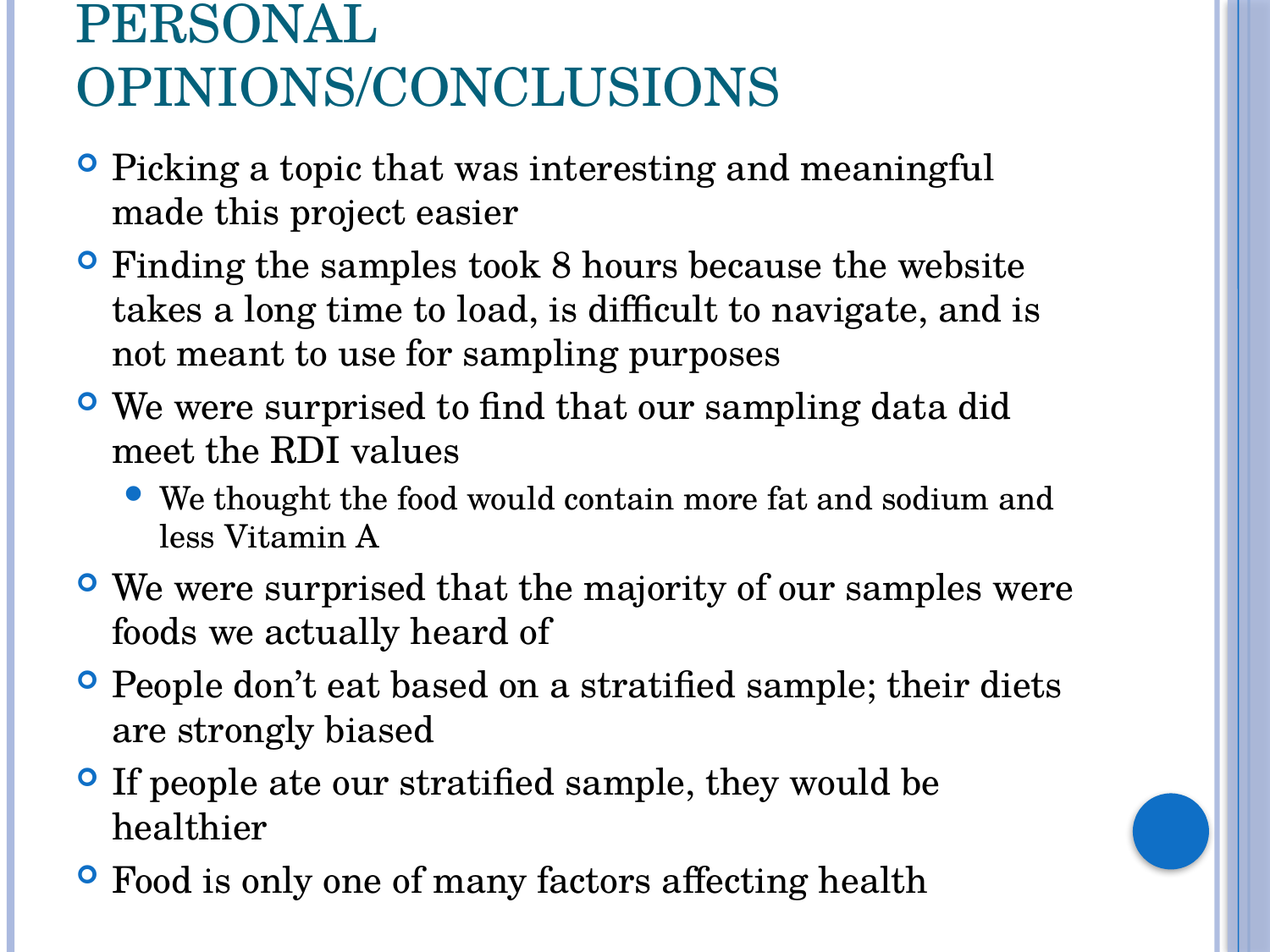

# Personal Opinions/Conclusions
Picking a topic that was interesting and meaningful made this project easier
Finding the samples took 8 hours because the website takes a long time to load, is difficult to navigate, and is not meant to use for sampling purposes
We were surprised to find that our sampling data did meet the RDI values
We thought the food would contain more fat and sodium and less Vitamin A
We were surprised that the majority of our samples were foods we actually heard of
People don’t eat based on a stratified sample; their diets are strongly biased
If people ate our stratified sample, they would be healthier
Food is only one of many factors affecting health